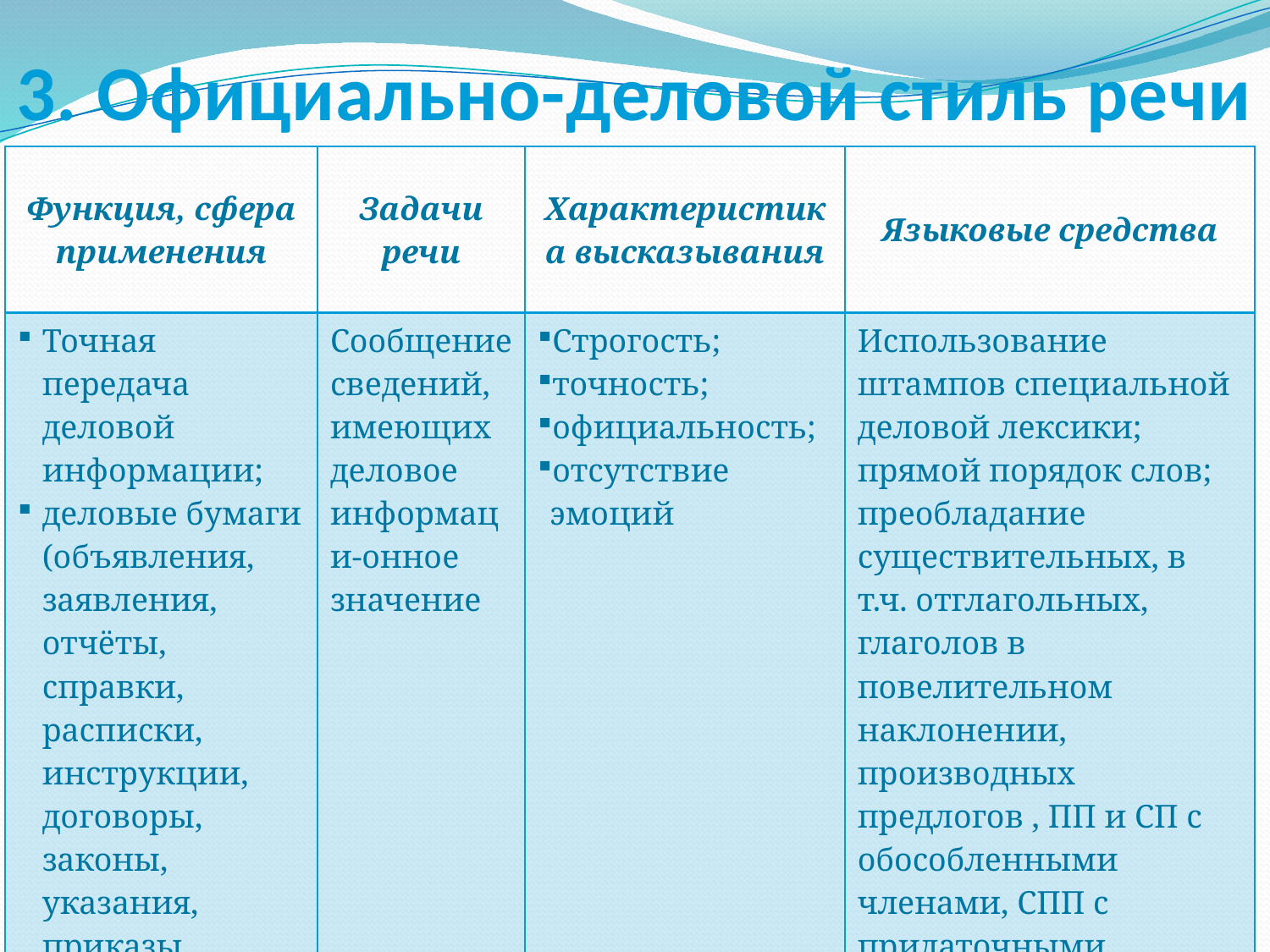

# 3. Официально-деловой стиль речи
| Функция, сфера применения | Задачи речи | Характеристика высказывания | Языковые средства |
| --- | --- | --- | --- |
| Точная передача деловой информации; деловые бумаги (объявления, заявления, отчёты, справки, расписки, инструкции, договоры, законы, указания, приказы, предписания… | Сообщение сведений, имеющих деловое информаци-онное значение | Строгость; точность; официальность; отсутствие эмоций | Использование штампов специальной деловой лексики; прямой порядок слов; преобладание существительных, в т.ч. отглагольных, глаголов в повелительном наклонении, производных предлогов , ПП и СП с обособленными членами, СПП с придаточными условия, присоединительными |